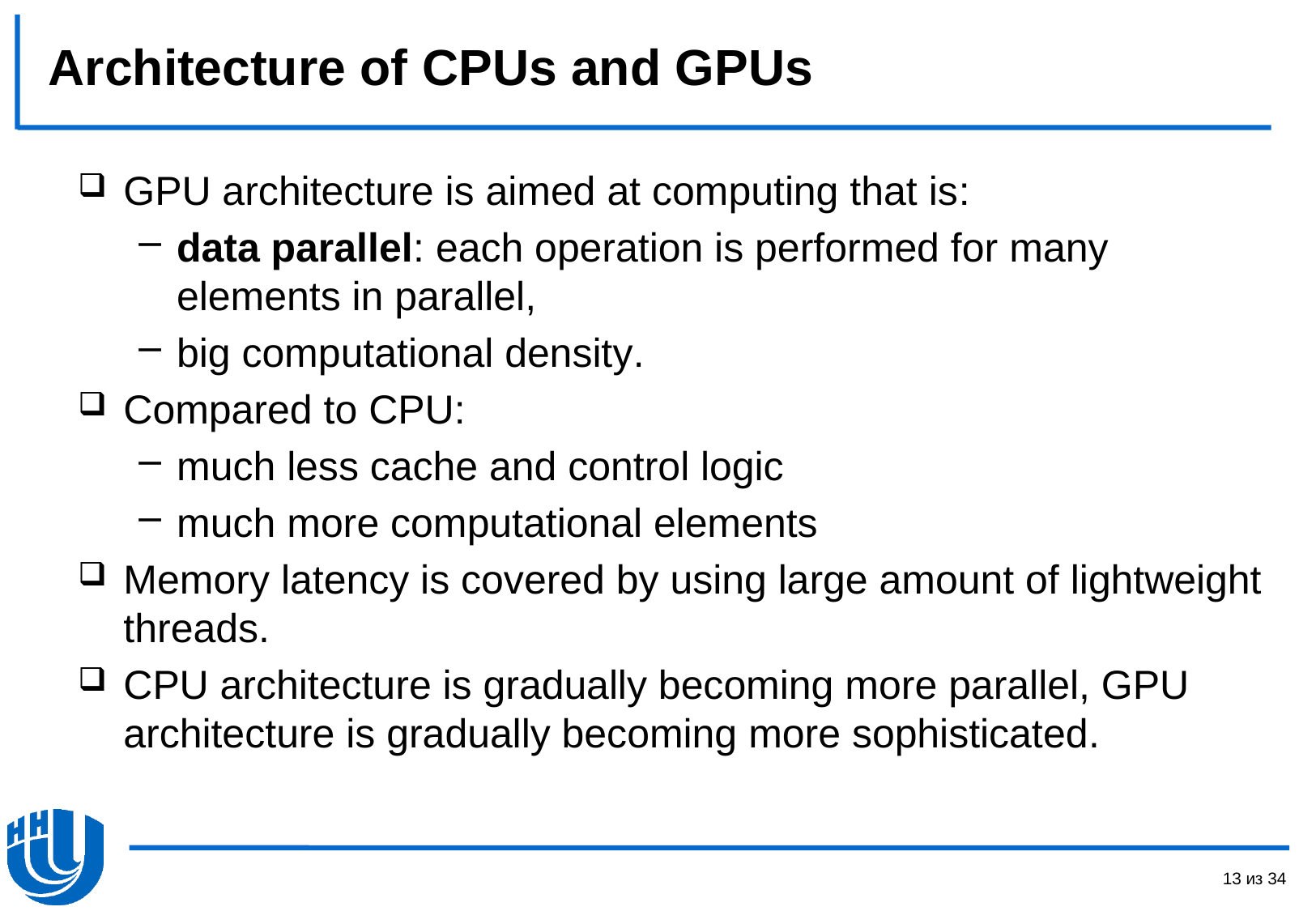

# Architecture of CPUs and GPUs
GPU architecture is aimed at computing that is:
data parallel: each operation is performed for many elements in parallel,
big computational density.
Compared to СPU:
much less cache and control logic
much more computational elements
Memory latency is covered by using large amount of lightweight threads.
CPU architecture is gradually becoming more parallel, GPU architecture is gradually becoming more sophisticated.

13